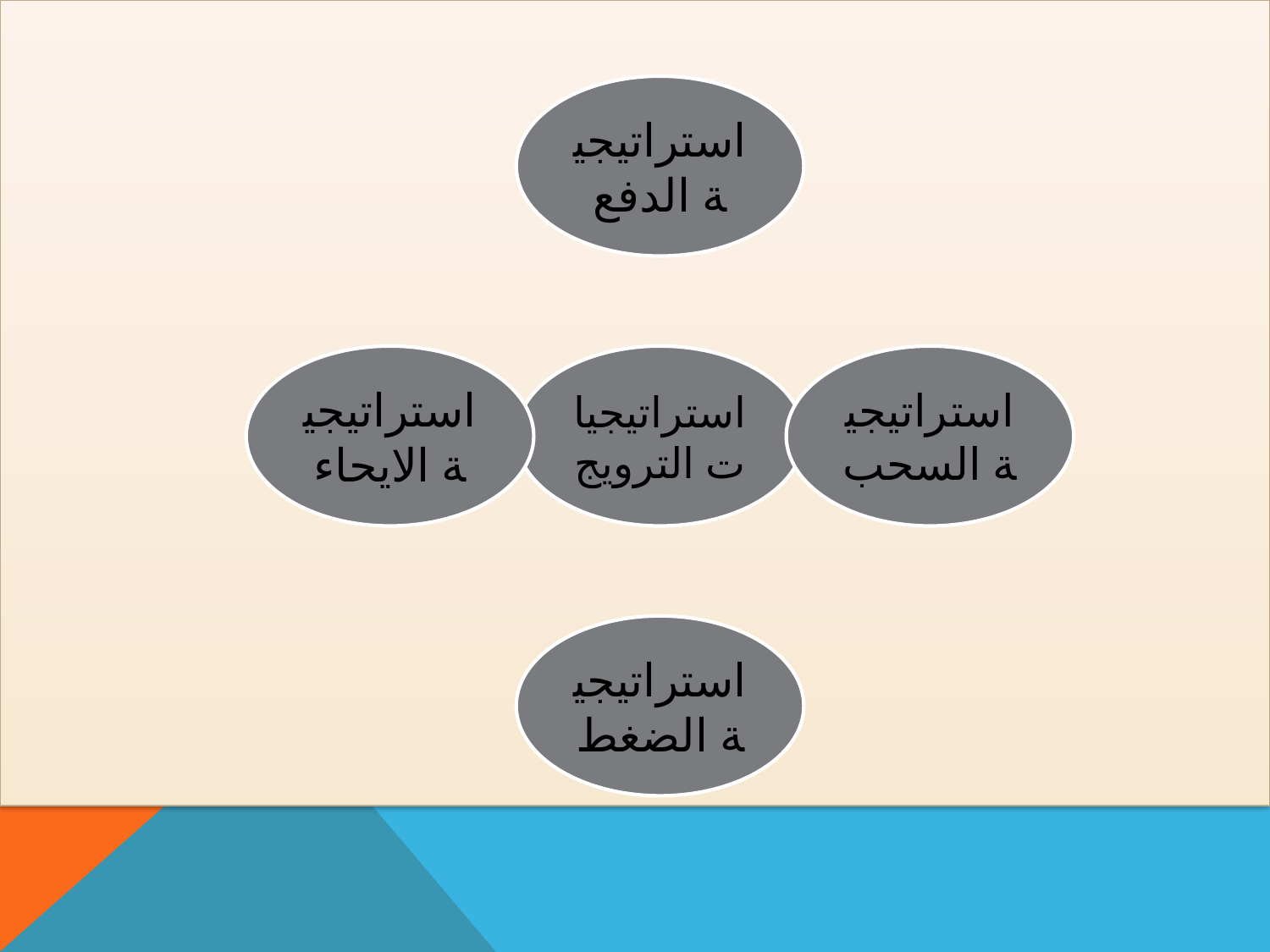

#
استراتيجيات الترويج
استراتيجية الدفع
استراتيجية السحب
استراتيجية الضغط